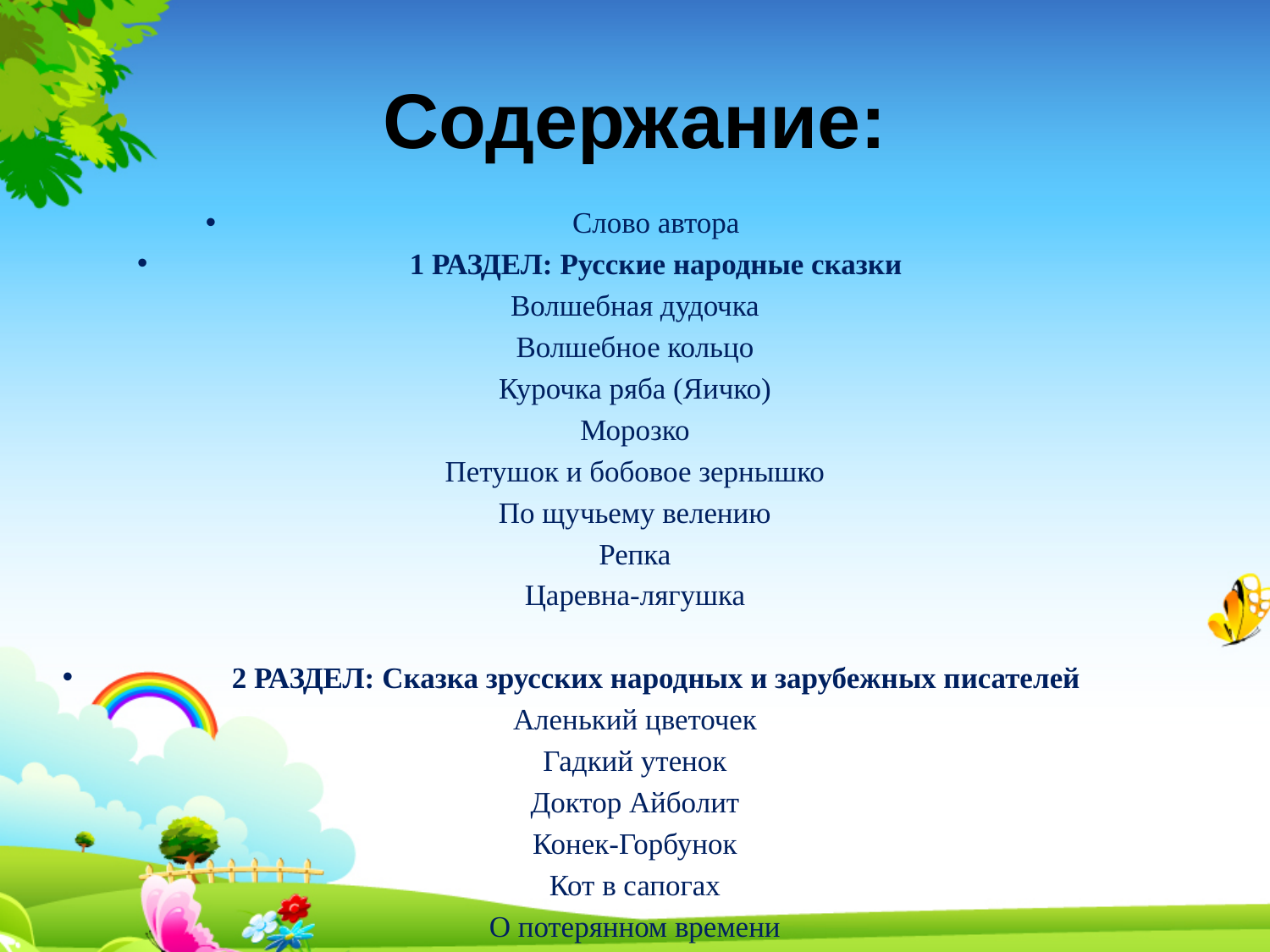

# Содержание:

Слово автора
1 РАЗДЕЛ: Русские народные сказки
Волшебная дудочка
Волшебное кольцо
Курочка ряба (Яичко)
Морозко
Петушок и бобовое зернышко
По щучьему велению
Репка
Царевна-лягушка

2 РАЗДЕЛ: Сказка зрусских народных и зарубежных писателей
Аленький цветочек
Гадкий утенок
Доктор Айболит
Конек-Горбунок
Кот в сапогах
О потерянном времени